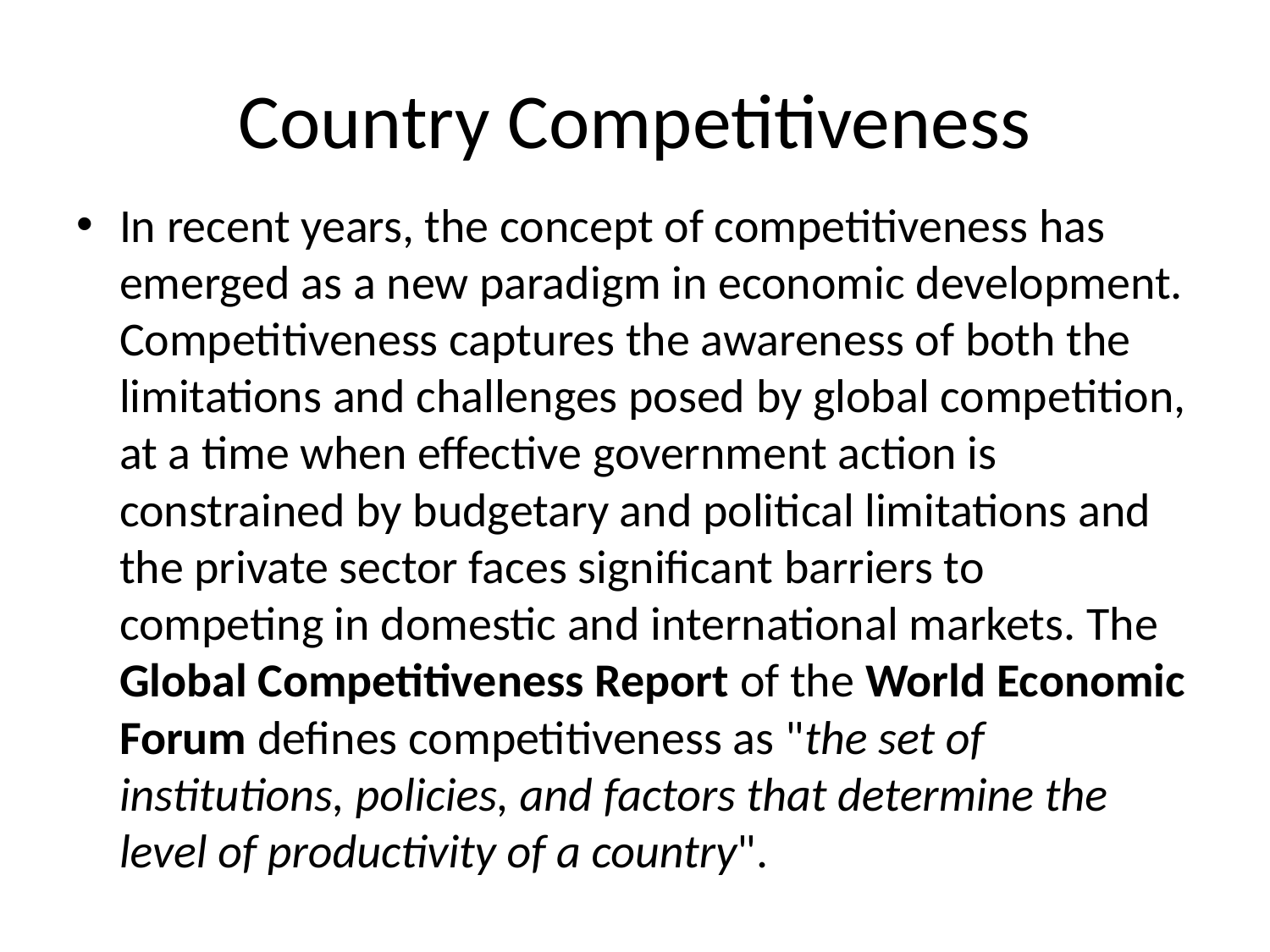

# Country Competitiveness
In recent years, the concept of competitiveness has emerged as a new paradigm in economic development. Competitiveness captures the awareness of both the limitations and challenges posed by global competition, at a time when effective government action is constrained by budgetary and political limitations and the private sector faces significant barriers to competing in domestic and international markets. The Global Competitiveness Report of the World Economic Forum defines competitiveness as "the set of institutions, policies, and factors that determine the level of productivity of a country".